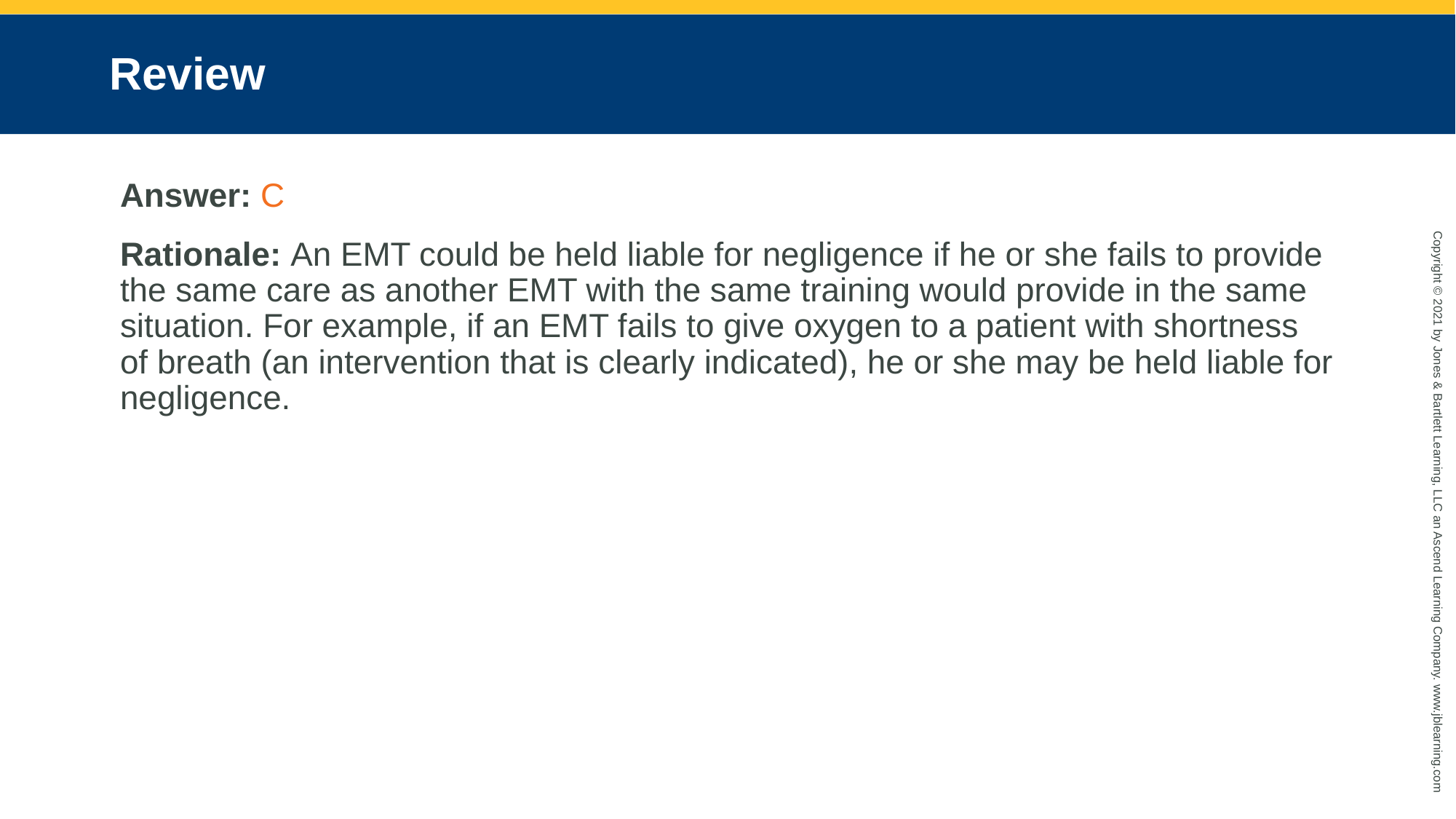

# Review
Answer: C
Rationale: An EMT could be held liable for negligence if he or she fails to provide the same care as another EMT with the same training would provide in the same situation. For example, if an EMT fails to give oxygen to a patient with shortness of breath (an intervention that is clearly indicated), he or she may be held liable for negligence.